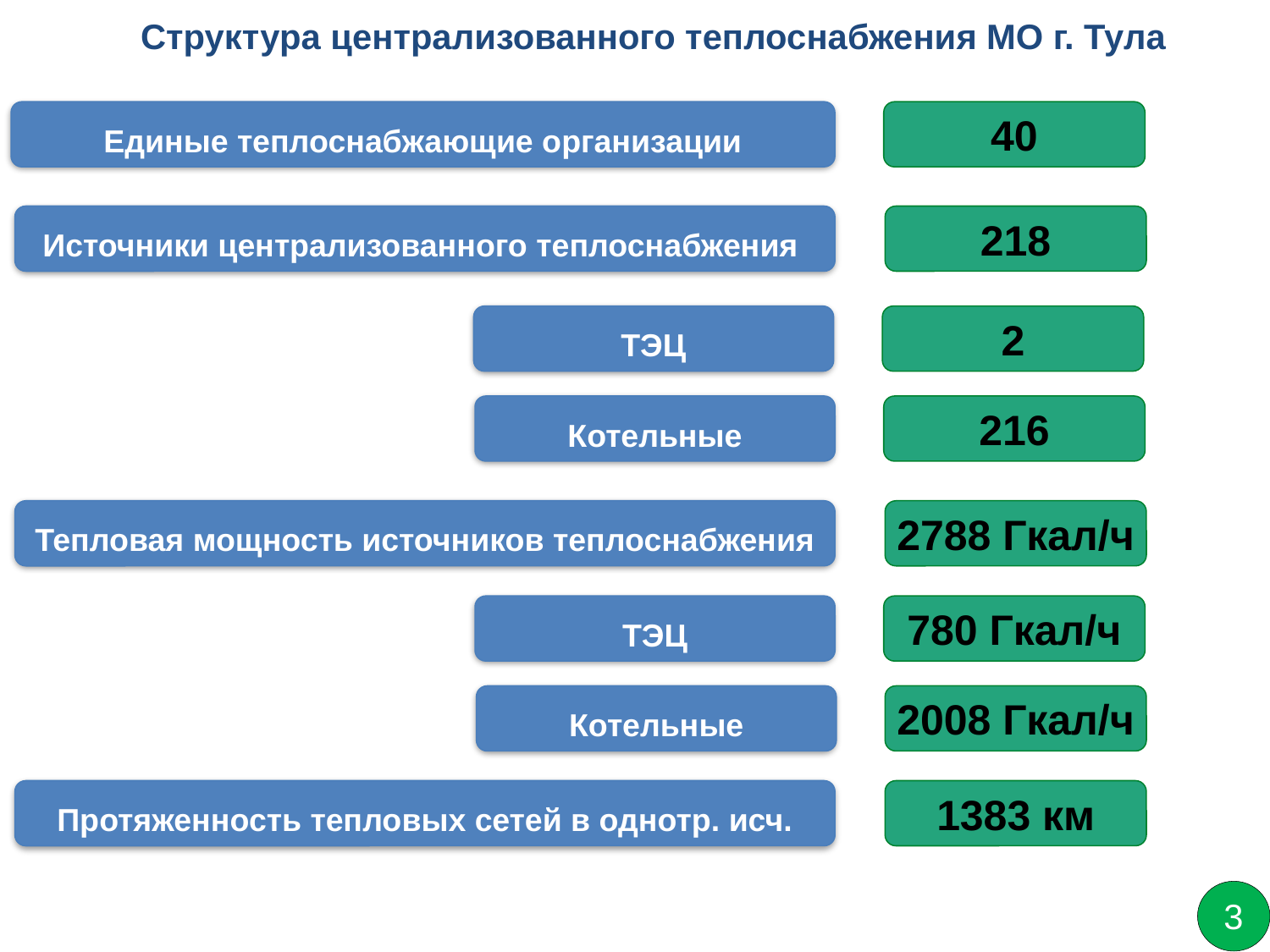

Структура централизованного теплоснабжения МО г. Тула
Единые теплоснабжающие организации
40
Источники централизованного теплоснабжения
218
ТЭЦ
2
Котельные
216
Тепловая мощность источников теплоснабжения
2788 Гкал/ч
ТЭЦ
780 Гкал/ч
Котельные
2008 Гкал/ч
Протяженность тепловых сетей в однотр. исч.
1383 км

3